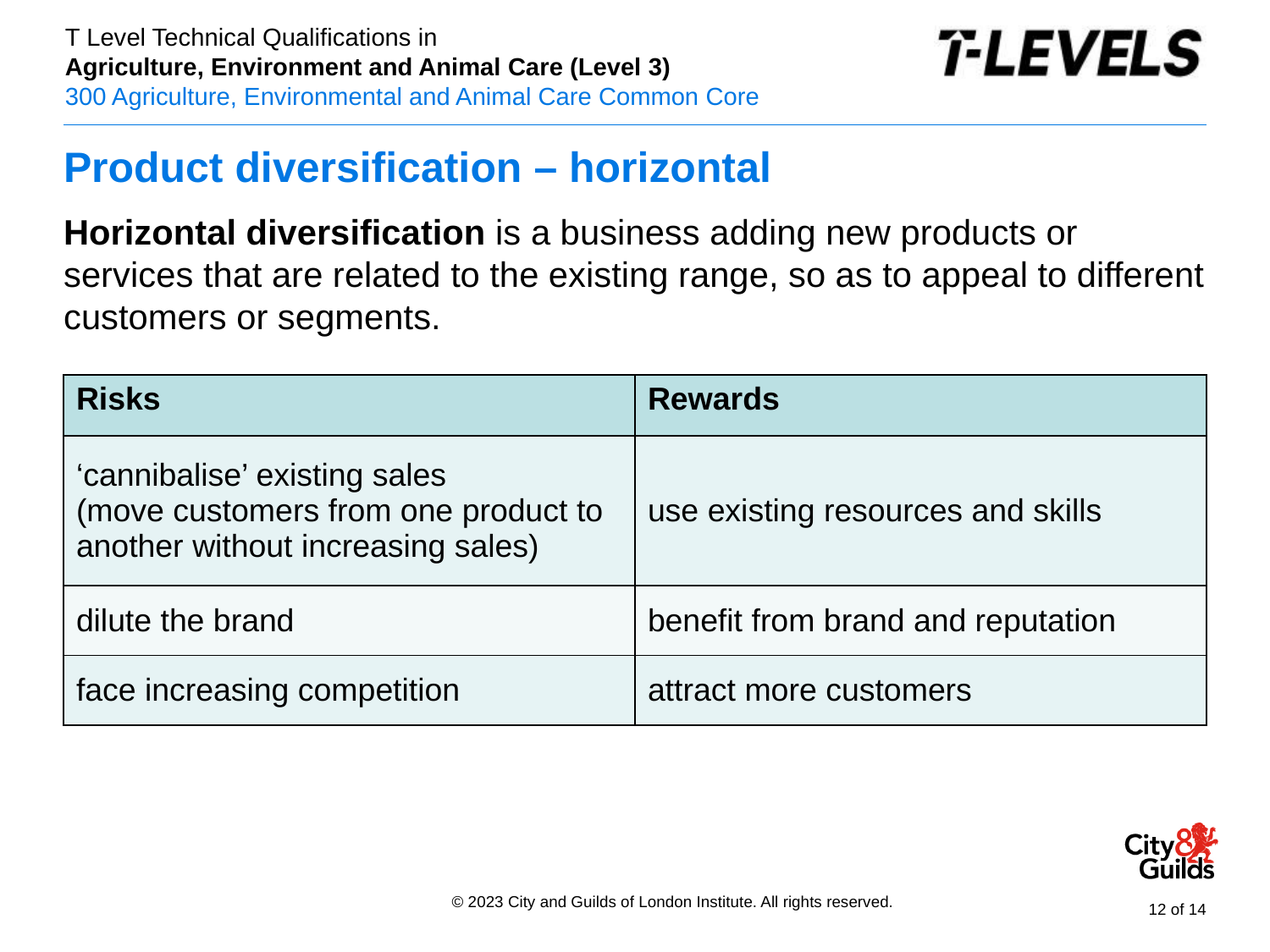

# Product diversification – horizontal
Horizontal diversification is a business adding new products or services that are related to the existing range, so as to appeal to different customers or segments.

| Risks | Rewards |
| --- | --- |
| ‘cannibalise’ existing sales (move customers from one product to another without increasing sales) | use existing resources and skills |
| dilute the brand | benefit from brand and reputation |
| face increasing competition | attract more customers |